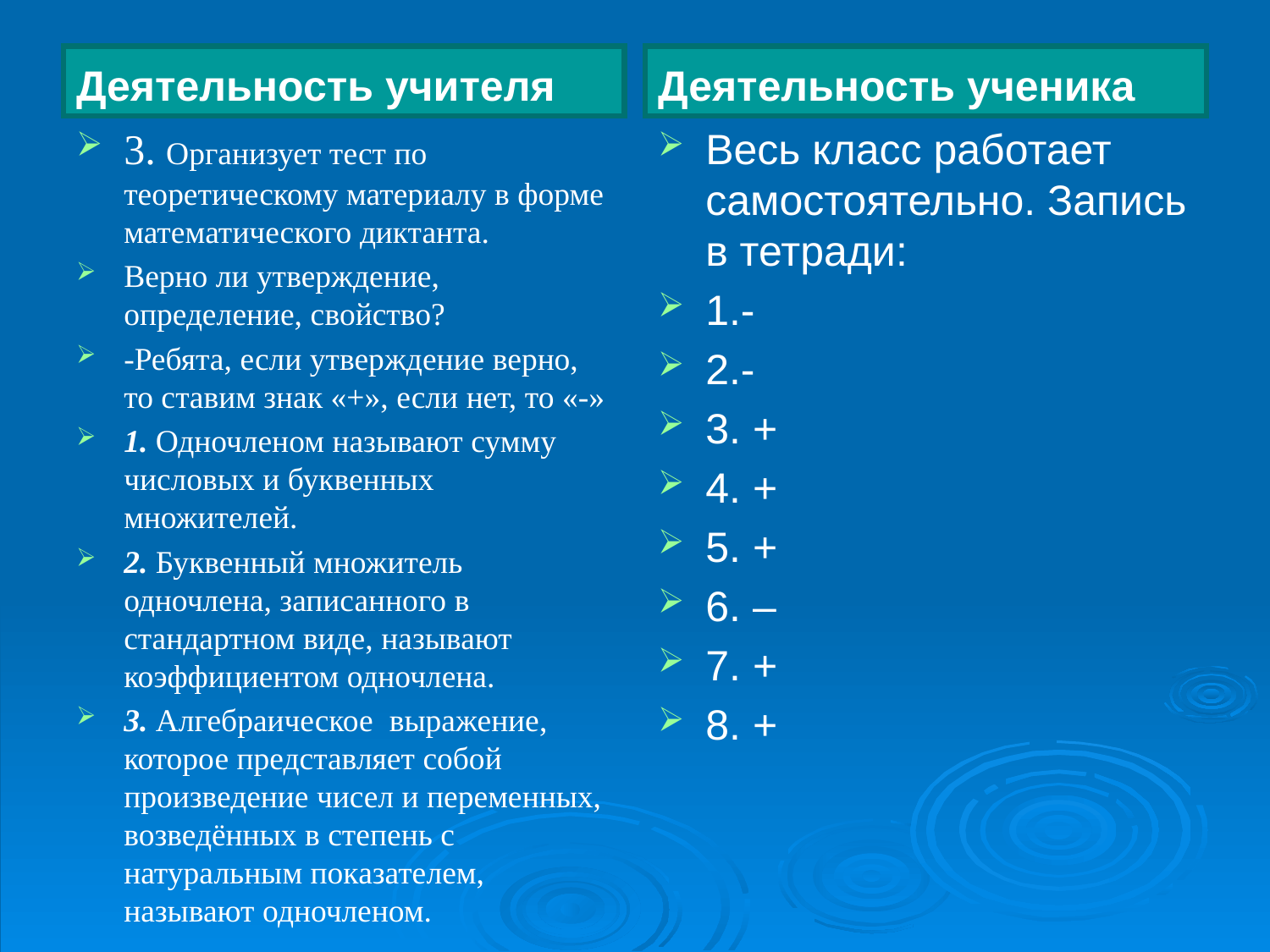

Деятельность учителя
Деятельность ученика
3. Организует тест по теоретическому материалу в форме математического диктанта.
Верно ли утверждение, определение, свойство?
-Ребята, если утверждение верно, то ставим знак «+», если нет, то «-»
1. Одночленом называют сумму числовых и буквенных множителей.
2. Буквенный множитель одночлена, записанного в стандартном виде, называют коэффициентом одночлена.
3. Алгебраическое  выражение, которое представляет собой  произведение чисел и переменных, возведённых в степень с натуральным показателем, называют одночленом.

Весь класс работает самостоятельно. Запись в тетради:
1.-
2.-
3. +
4. +
5. +
6. –
7. +
8. +